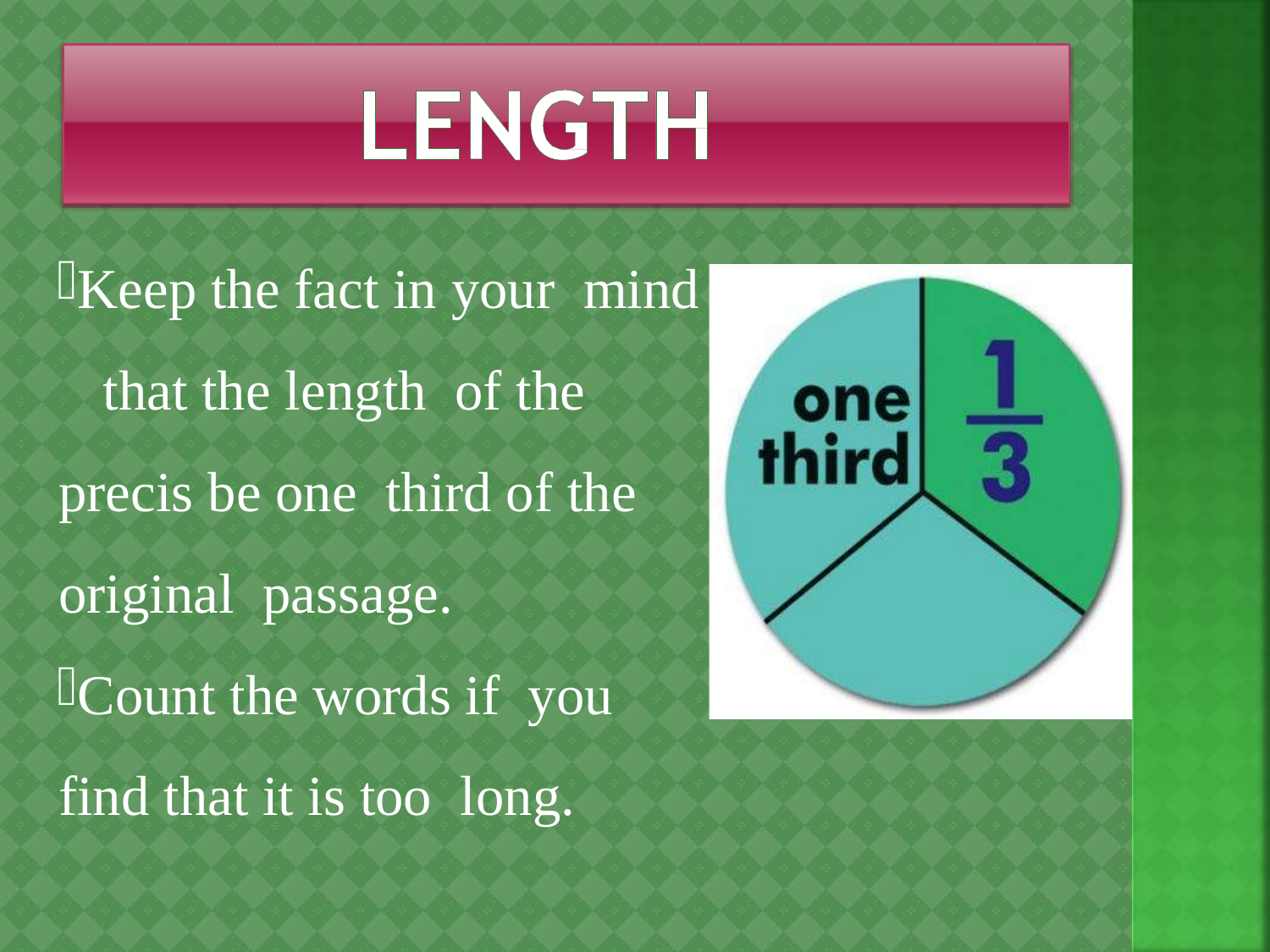

Keep the fact in your  mind	that the length  of the precis be one  third of the original  passage.
Count the words if  you find that it is too  long.